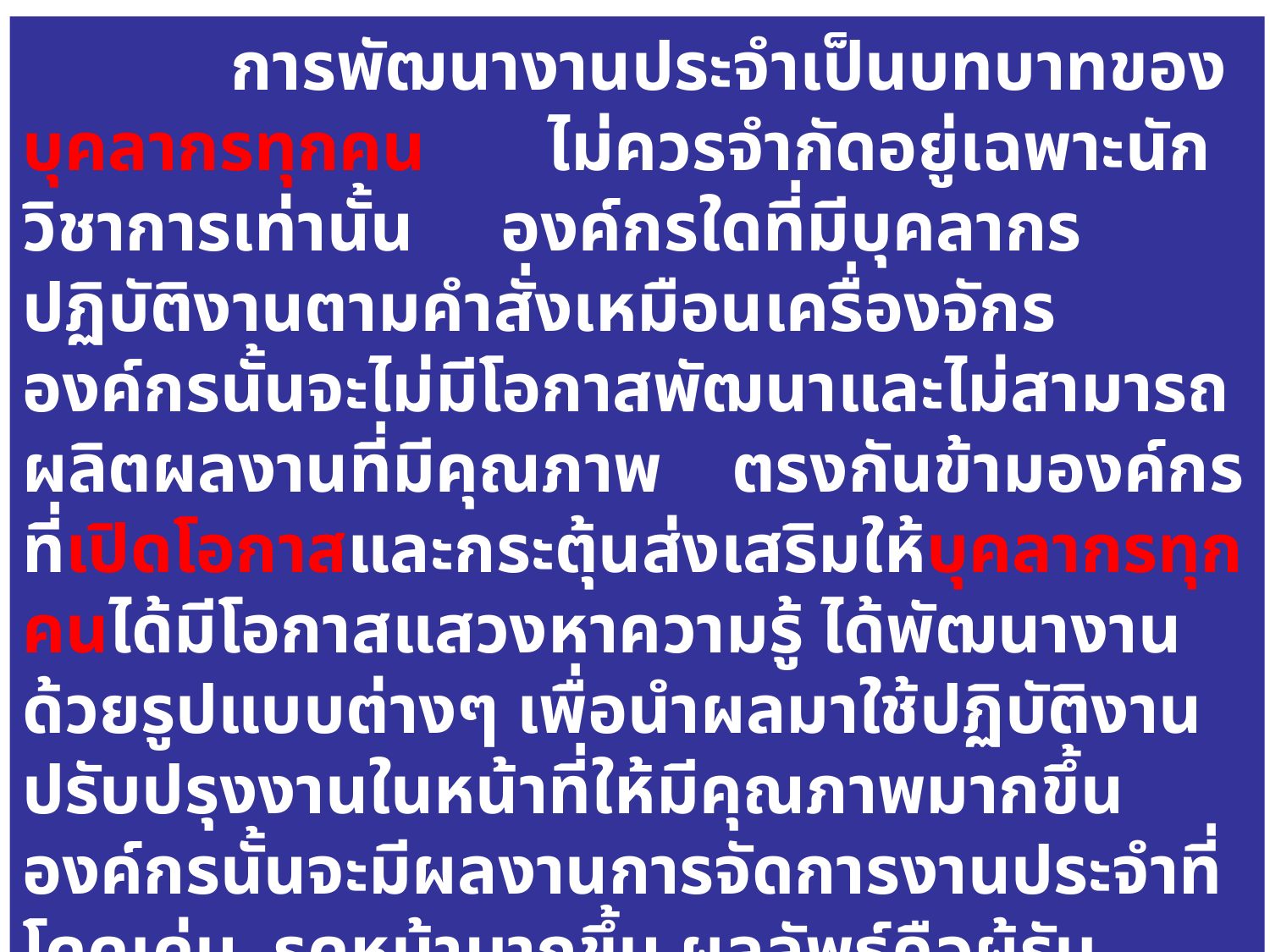

การพัฒนางานประจำเป็นบทบาทของบุคลากรทุกคน       ไม่ควรจำกัดอยู่เฉพาะนักวิชาการเท่านั้น     องค์กรใดที่มีบุคลากรปฏิบัติงานตามคำสั่งเหมือนเครื่องจักรองค์กรนั้นจะไม่มีโอกาสพัฒนาและไม่สามารถผลิตผลงานที่มีคุณภาพ    ตรงกันข้ามองค์กรที่เปิดโอกาสและกระตุ้นส่งเสริมให้บุคลากรทุกคนได้มีโอกาสแสวงหาความรู้ ได้พัฒนางาน ด้วยรูปแบบต่างๆ เพื่อนำผลมาใช้ปฏิบัติงาน  ปรับปรุงงานในหน้าที่ให้มีคุณภาพมากขึ้น องค์กรนั้นจะมีผลงานการจัดการงานประจำที่โดดเด่น  รุดหน้ามากขึ้น ผลลัพธ์คือผู้รับบริการได้รับการบริการที่เหมาะสม และสุดท้ายประโยชน์จะเกิดแก่บุคลากรเอง เช่น การลดภาระงาน ลดระยะเวลาการทำงานซ้ำๆ เป็นต้น  R2R ก็เป็นรูปแบบหนึ่งในการพัฒนางานประจำ    (Pattra, 2013)